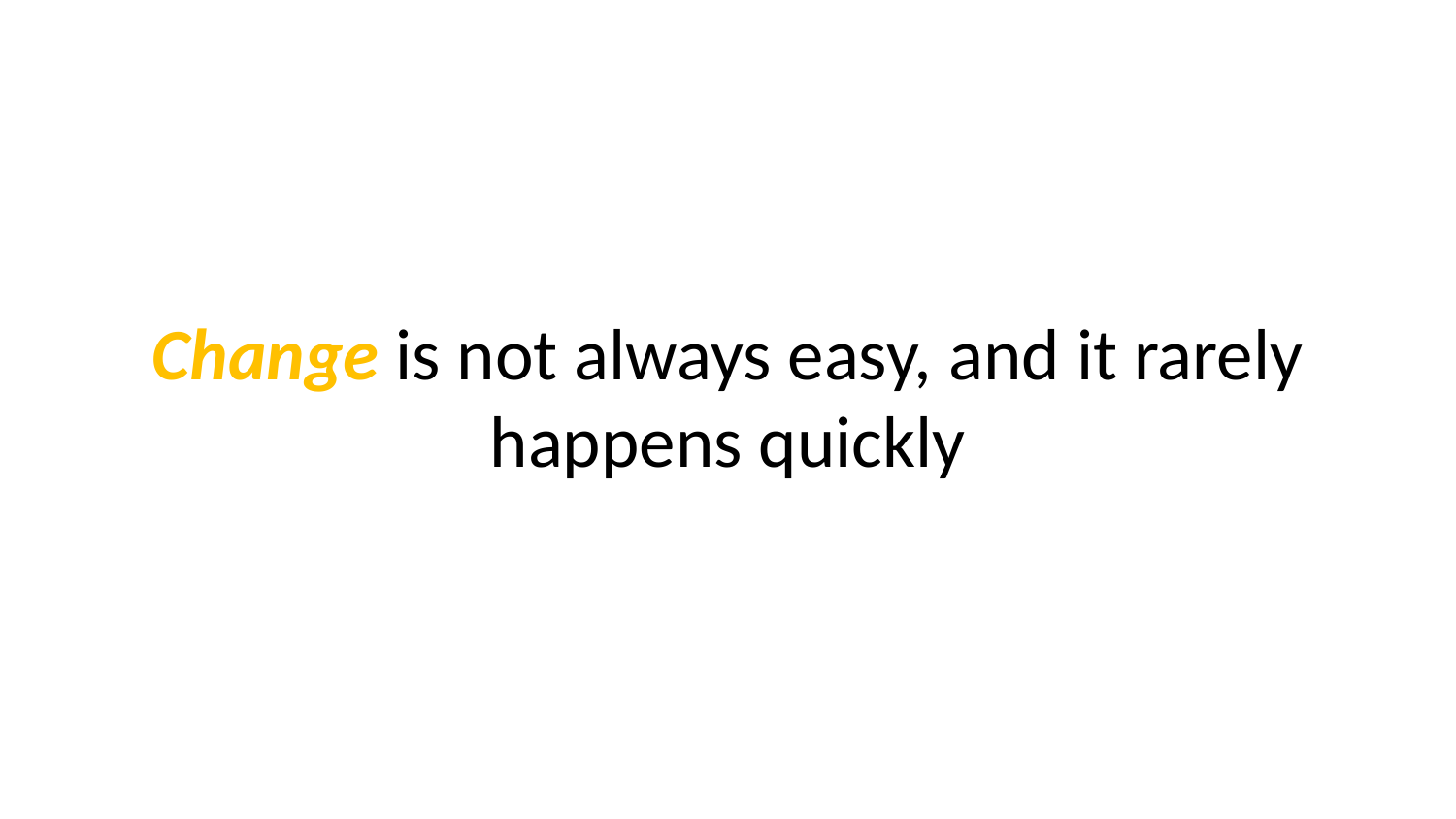

Change is not always easy, and it rarely happens quickly